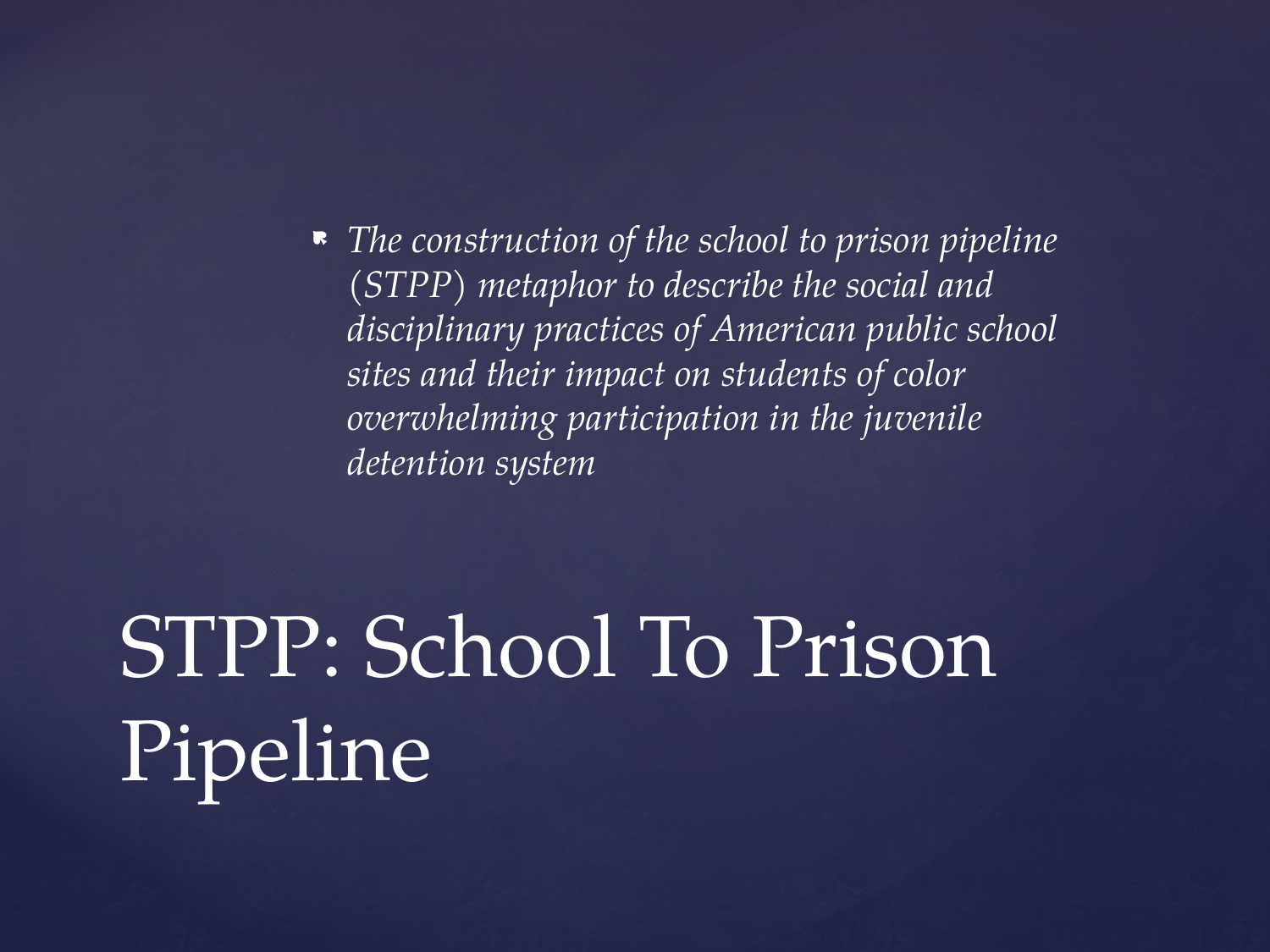

The construction of the school to prison pipeline (STPP) metaphor to describe the social and disciplinary practices of American public school sites and their impact on students of color overwhelming participation in the juvenile detention system
# STPP: School To Prison Pipeline